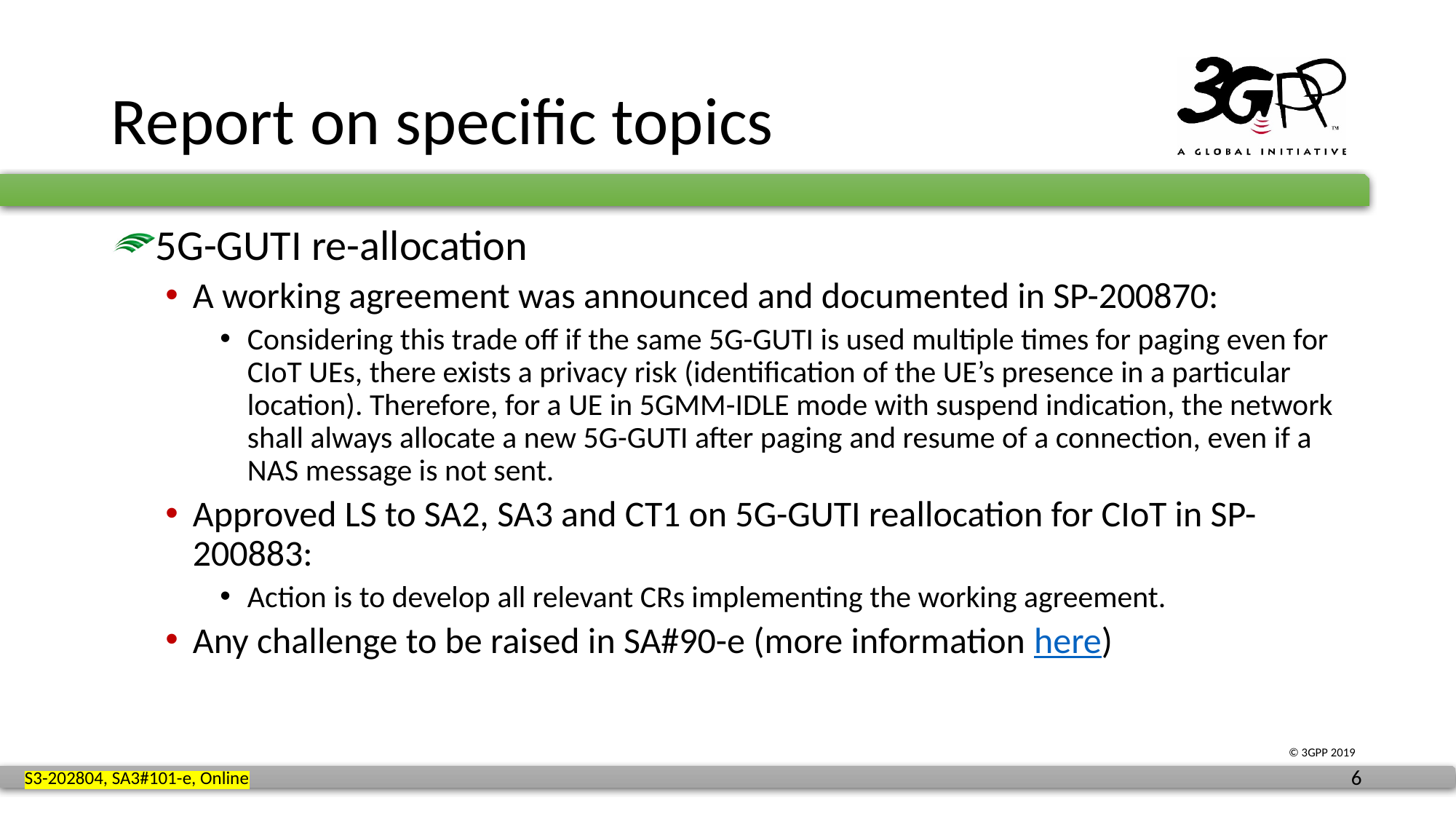

# Report on specific topics
5G-GUTI re-allocation
A working agreement was announced and documented in SP-200870:
Considering this trade off if the same 5G-GUTI is used multiple times for paging even for CIoT UEs, there exists a privacy risk (identification of the UE’s presence in a particular location). Therefore, for a UE in 5GMM-IDLE mode with suspend indication, the network shall always allocate a new 5G-GUTI after paging and resume of a connection, even if a NAS message is not sent.
Approved LS to SA2, SA3 and CT1 on 5G-GUTI reallocation for CIoT in SP-200883:
Action is to develop all relevant CRs implementing the working agreement.
Any challenge to be raised in SA#90-e (more information here)